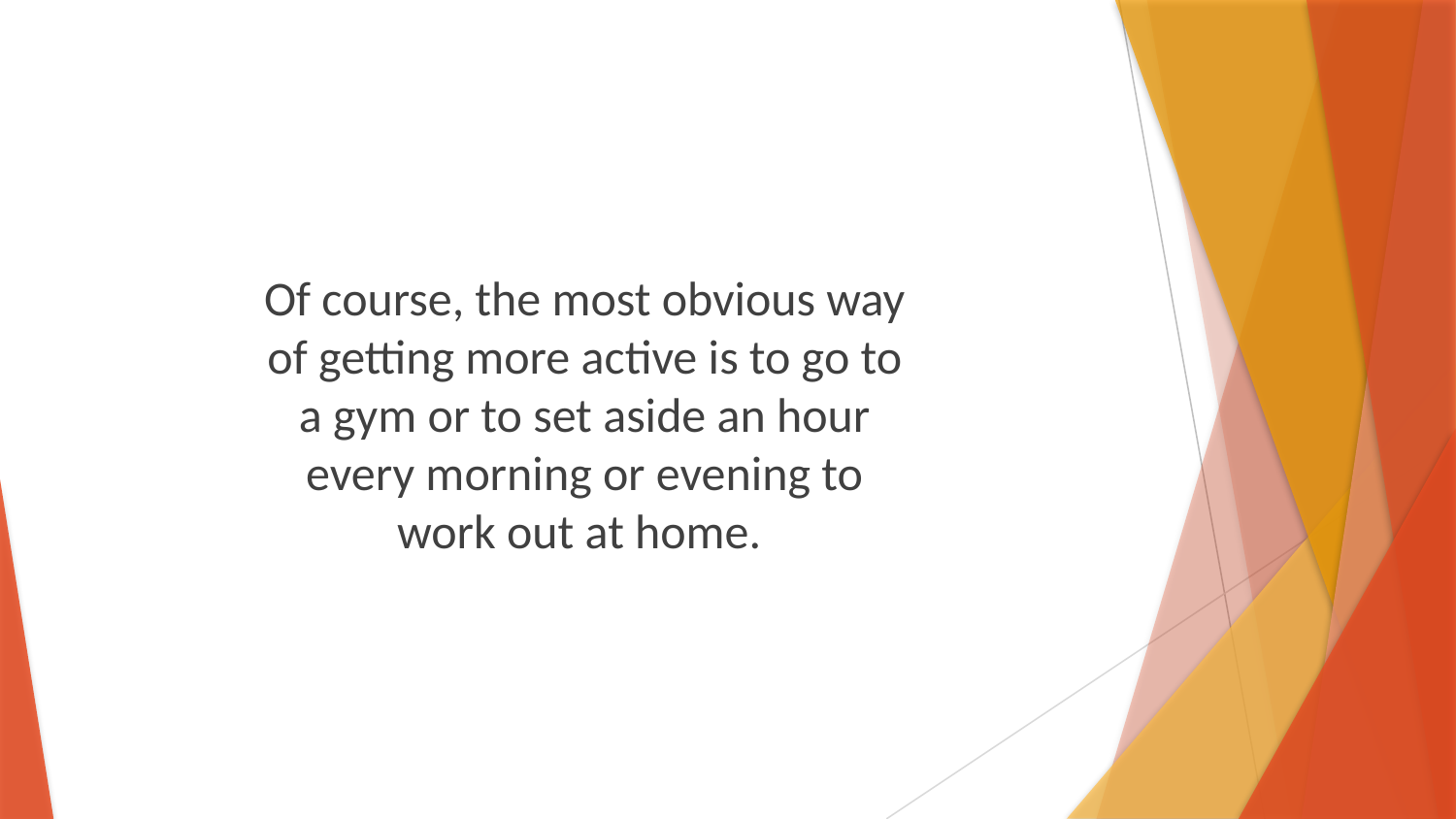

Of course, the most obvious way of getting more active is to go to a gym or to set aside an hour every morning or evening to work out at home.